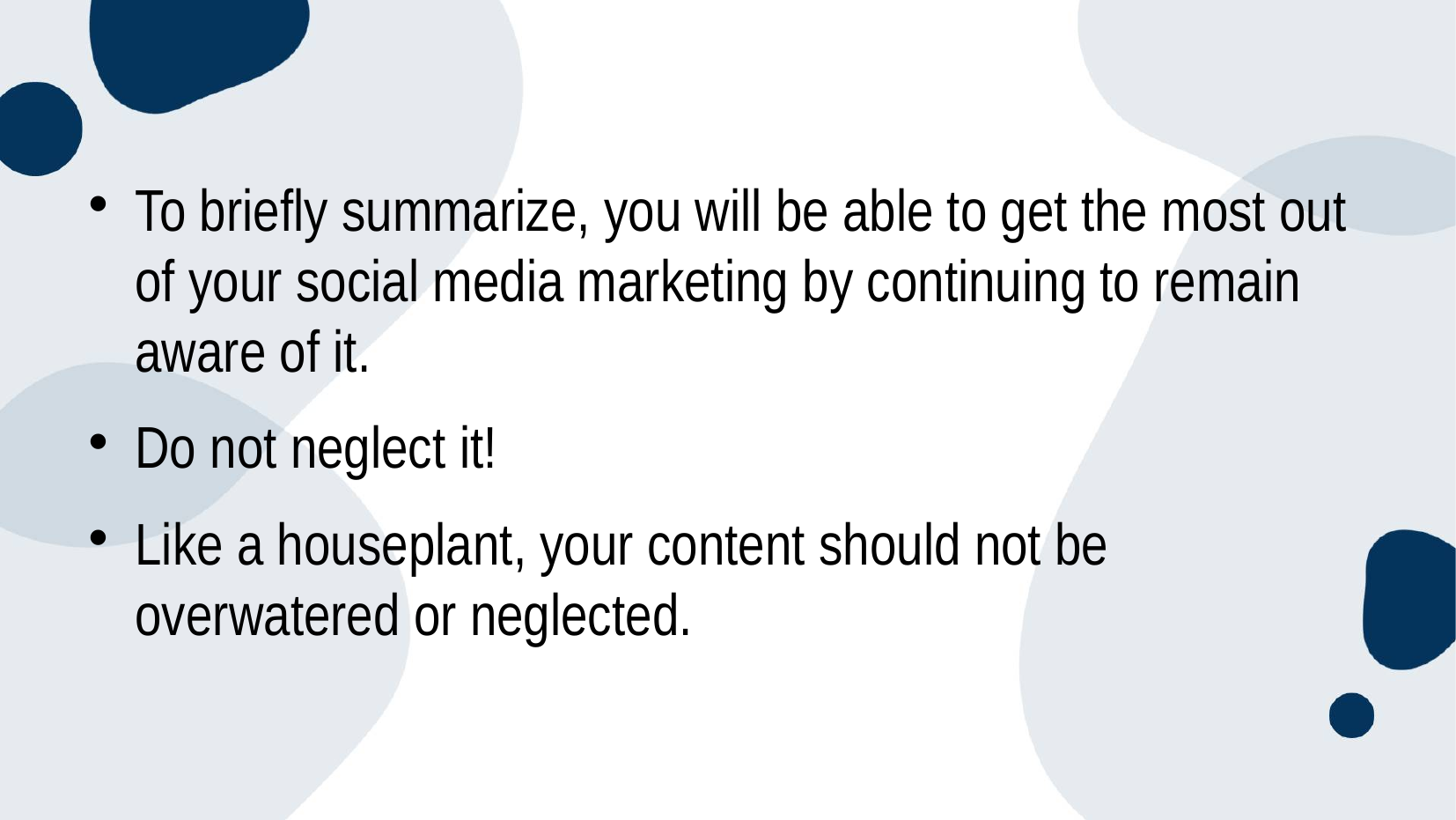

To briefly summarize, you will be able to get the most out of your social media marketing by continuing to remain aware of it.
Do not neglect it!
Like a houseplant, your content should not be overwatered or neglected.